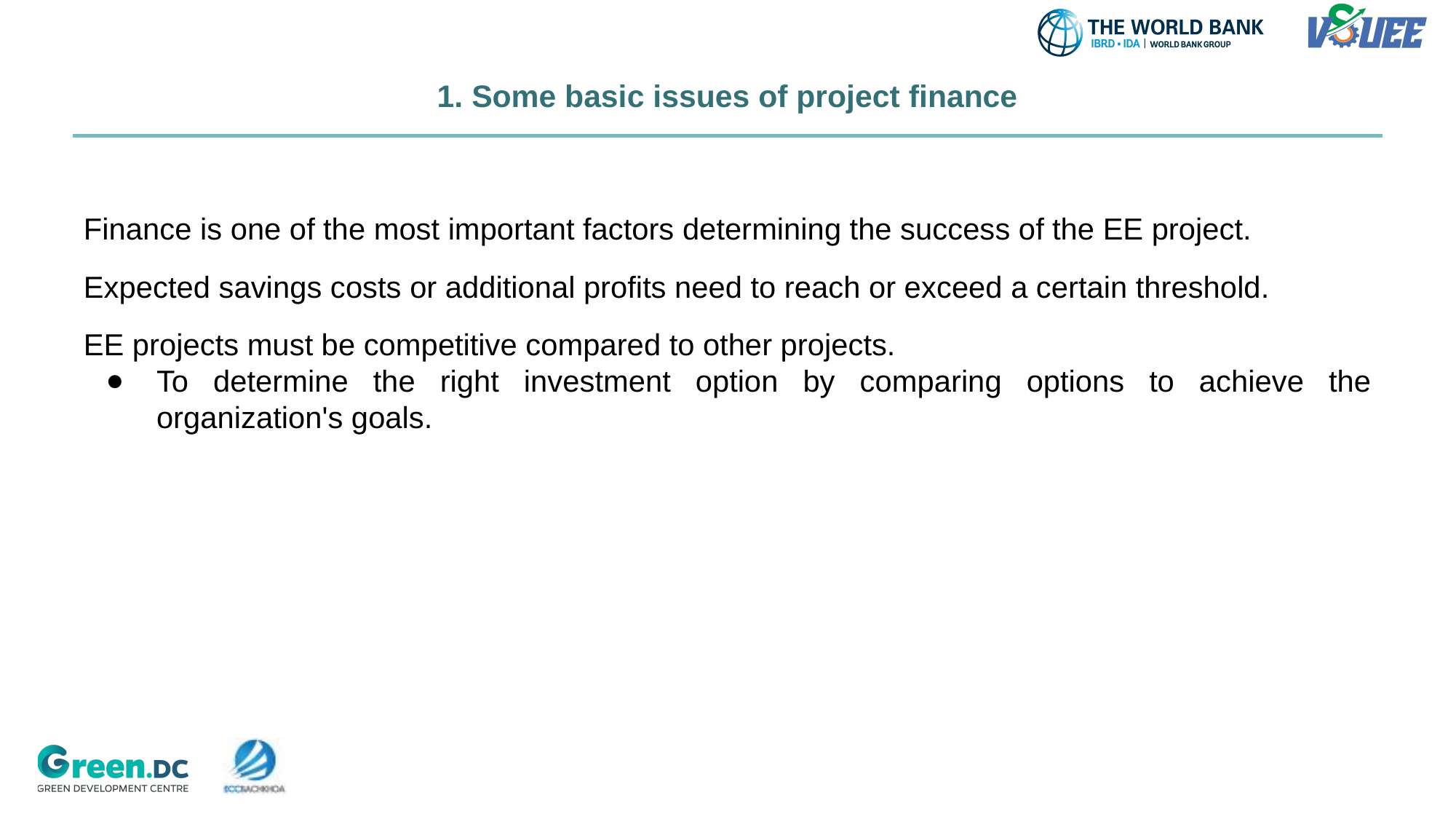

# 1. Some basic issues of project finance
Finance is one of the most important factors determining the success of the EE project.
Expected savings costs or additional profits need to reach or exceed a certain threshold.
EE projects must be competitive compared to other projects.
To determine the right investment option by comparing options to achieve the organization's goals.